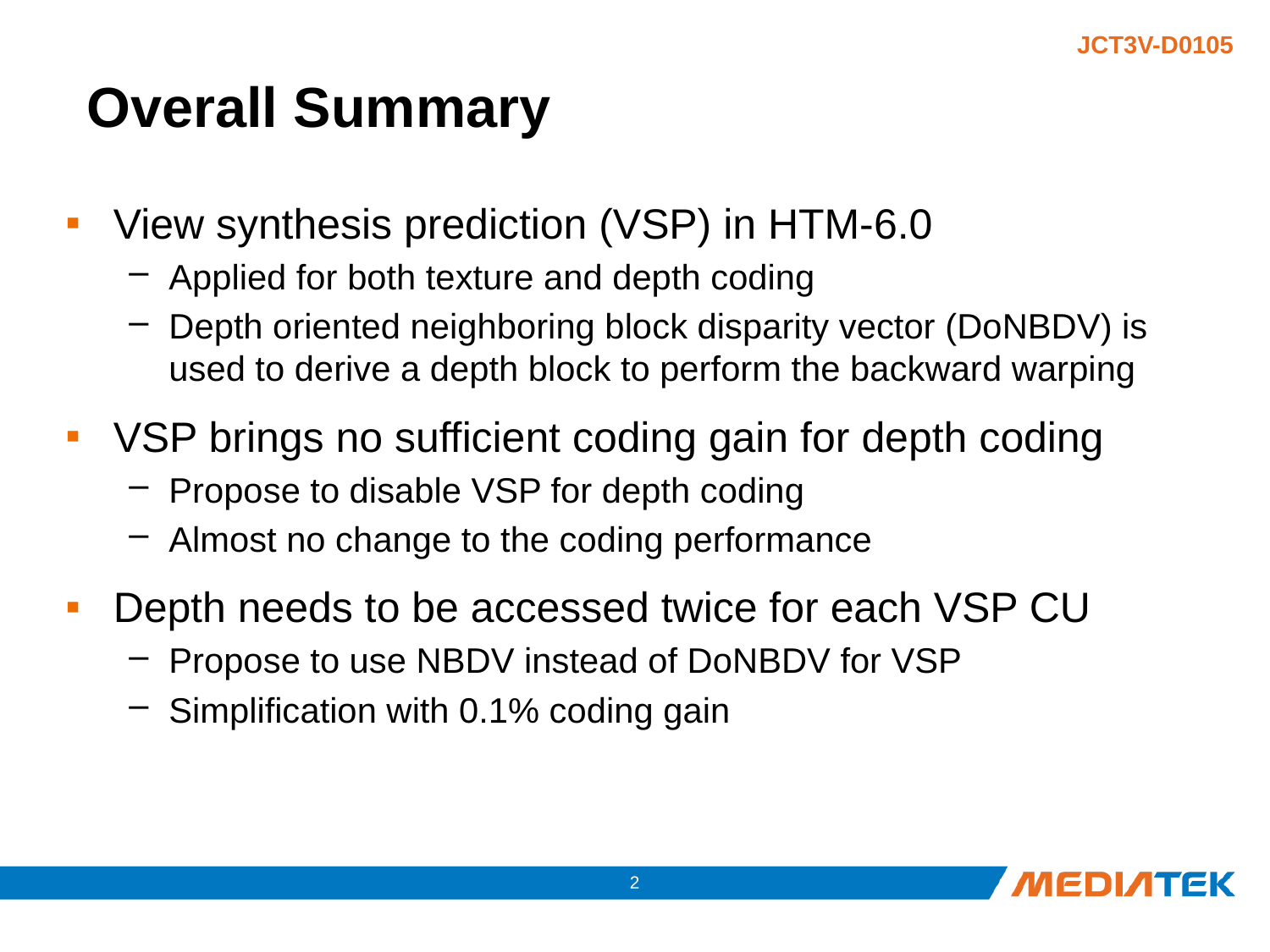

# Overall Summary
View synthesis prediction (VSP) in HTM-6.0
Applied for both texture and depth coding
Depth oriented neighboring block disparity vector (DoNBDV) is used to derive a depth block to perform the backward warping
VSP brings no sufficient coding gain for depth coding
Propose to disable VSP for depth coding
Almost no change to the coding performance
Depth needs to be accessed twice for each VSP CU
Propose to use NBDV instead of DoNBDV for VSP
Simplification with 0.1% coding gain

2